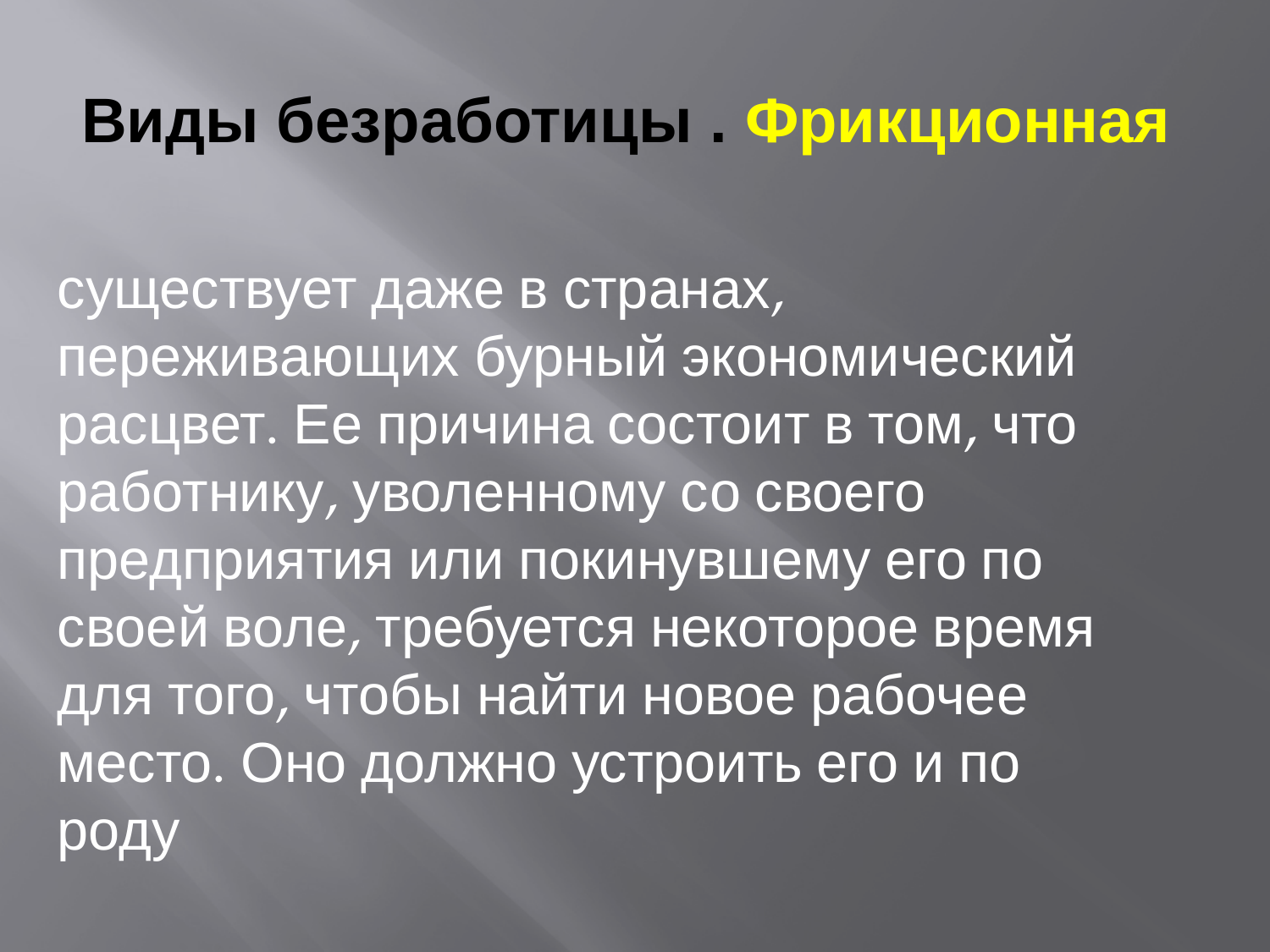

# Виды безработицы . Фрикционная
существует даже в странах, переживающих бурный экономический расцвет. Ее причина состоит в том, что работнику, уволенному со своего предприятия или покинувшему его по своей воле, требуется некоторое время для того, чтобы найти новое рабочее место. Оно должно устроить его и по роду